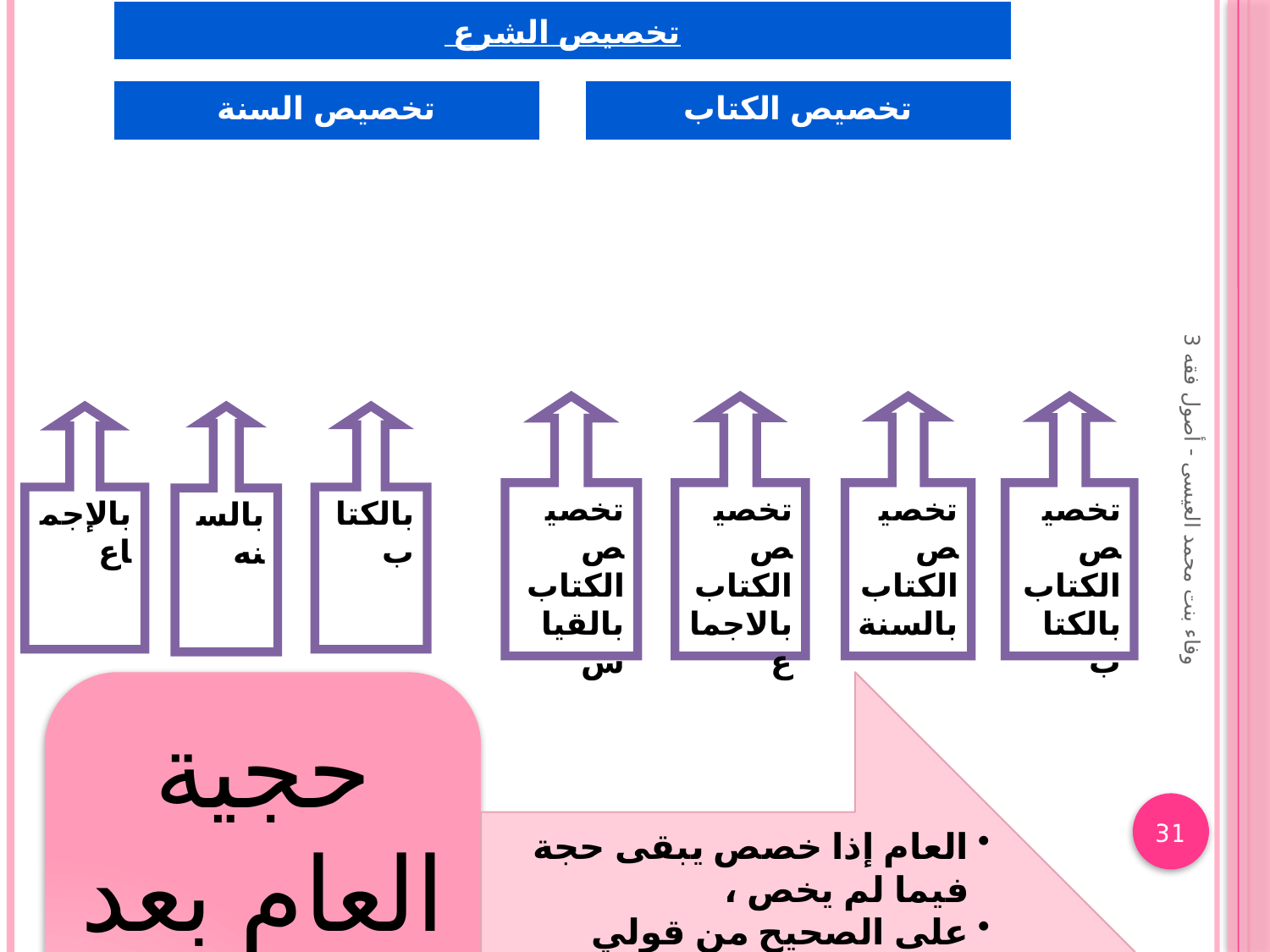

تخصيص الشرع
تخصيص السنة
تخصيص الكتاب
تخصيص الكتاب بالقياس
تخصيص الكتاب بالاجماع
تخصيص الكتاب بالسنة
تخصيص الكتاب بالكتاب
بالإجماع
بالسنه
بالكتاب
وفاء بنت محمد العيسى - أصول فقه 3
العام إذا خصص يبقى حجة فيما لم يخص ،
31